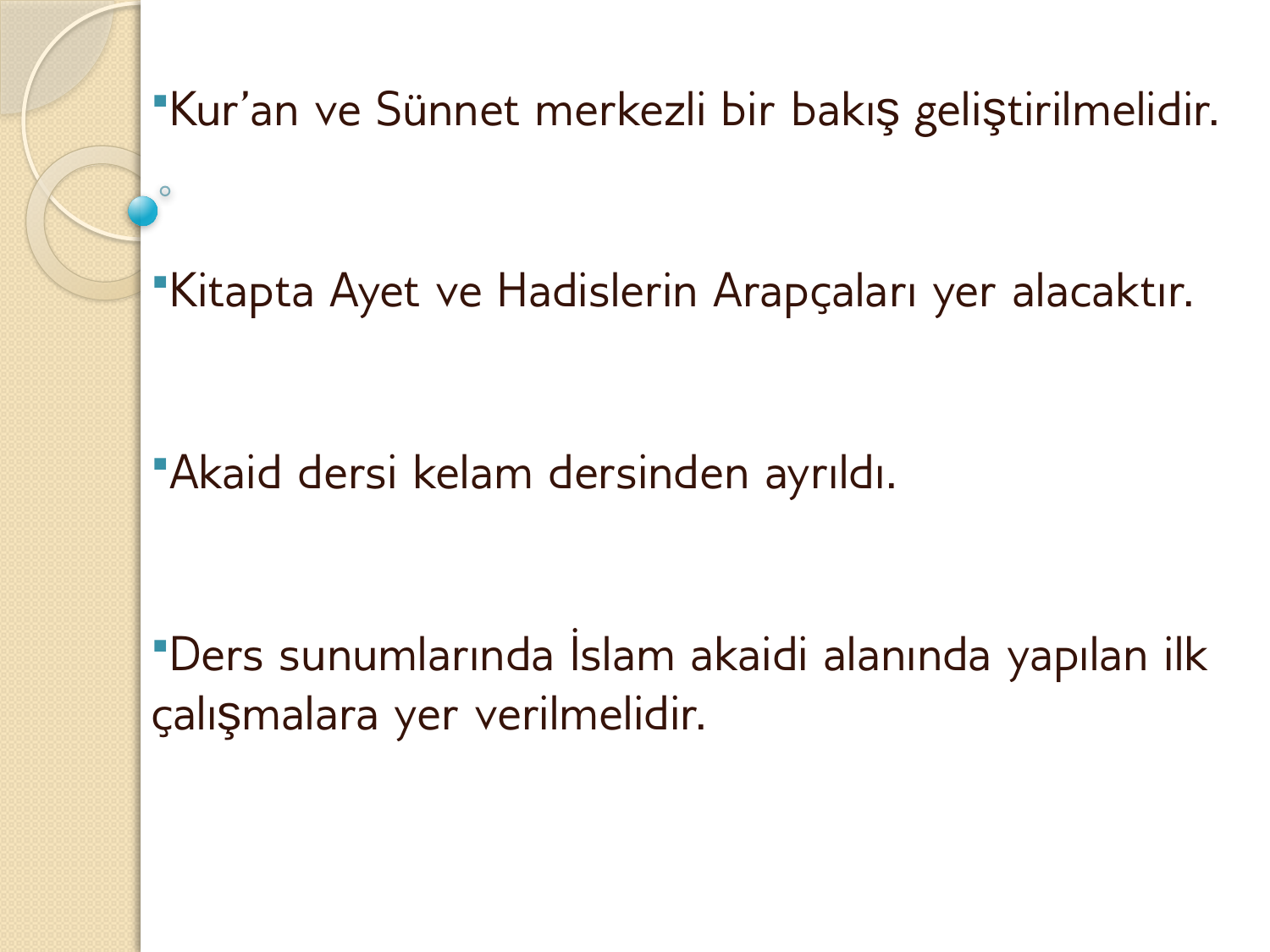

Kur’an ve Sünnet merkezli bir bakış geliştirilmelidir.

Kitapta Ayet ve Hadislerin Arapçaları yer alacaktır.

Akaid dersi kelam dersinden ayrıldı.

Ders sunumlarında İslam akaidi alanında yapılan ilk çalışmalara yer verilmelidir.